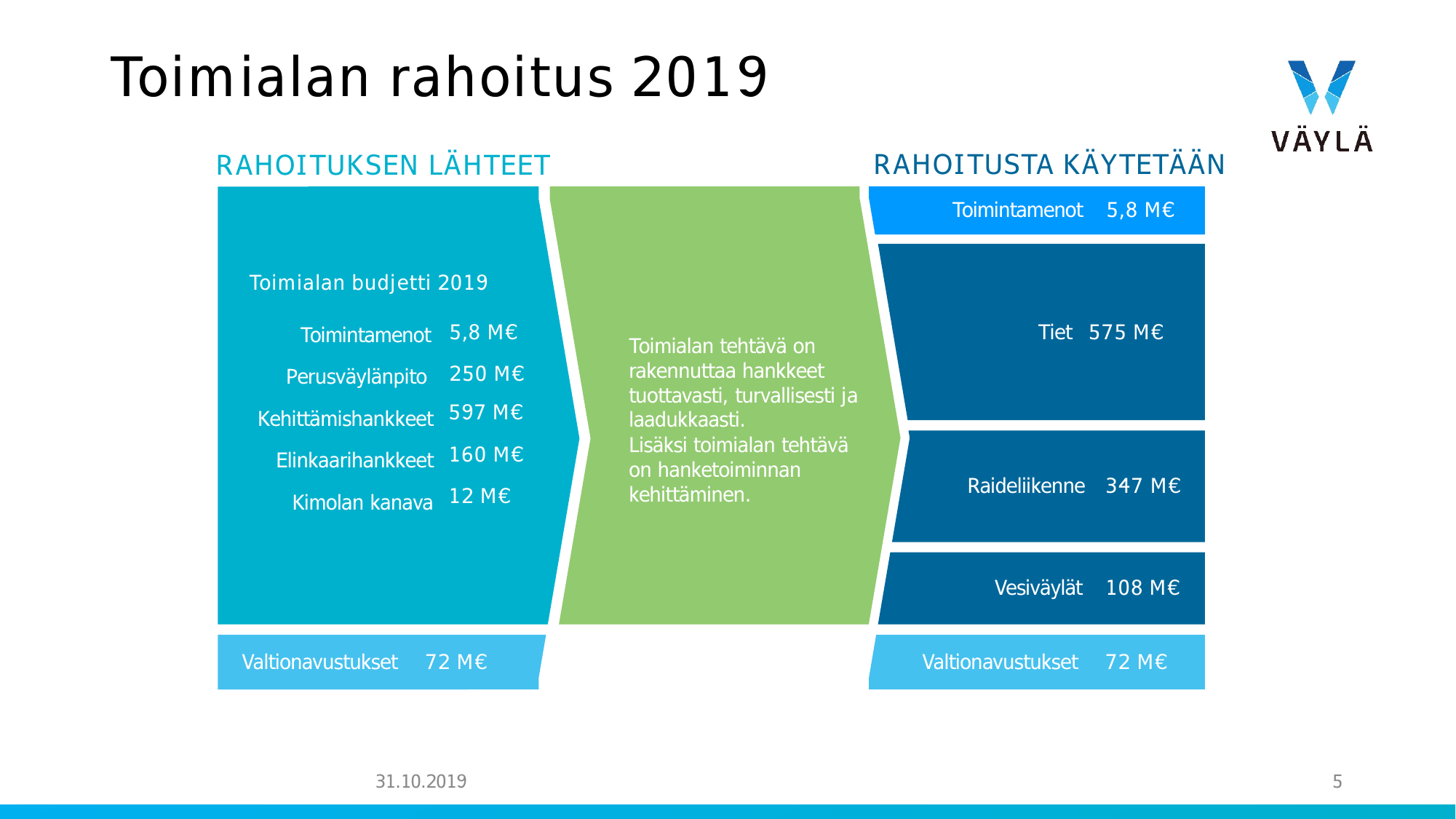

31.10.2019
# Toimialan rahoitus 2019
RAHOITUSTA KÄYTETÄÄN
RAHOITUKSEN LÄHTEET

Toimintamenot	5,8 M€

Toimialan budjetti 2019
5,8 M€
250 M€
Tiet	575 M€
     Toimintamenot
Perusväylänpito  Kehittämishankkeet
Elinkaarihankkeet
Kimolan kanava
Toimialan tehtävä on rakennuttaa hankkeet tuottavasti, turvallisesti ja laadukkaasti.
Lisäksi toimialan tehtävä on hanketoiminnan kehittäminen.
597 M€
160 M€
12 M€

Raideliikenne	347 M€

Vesiväylät	108 M€

Valtionavustukset	72 M€
Valtionavustukset	72 M€
5